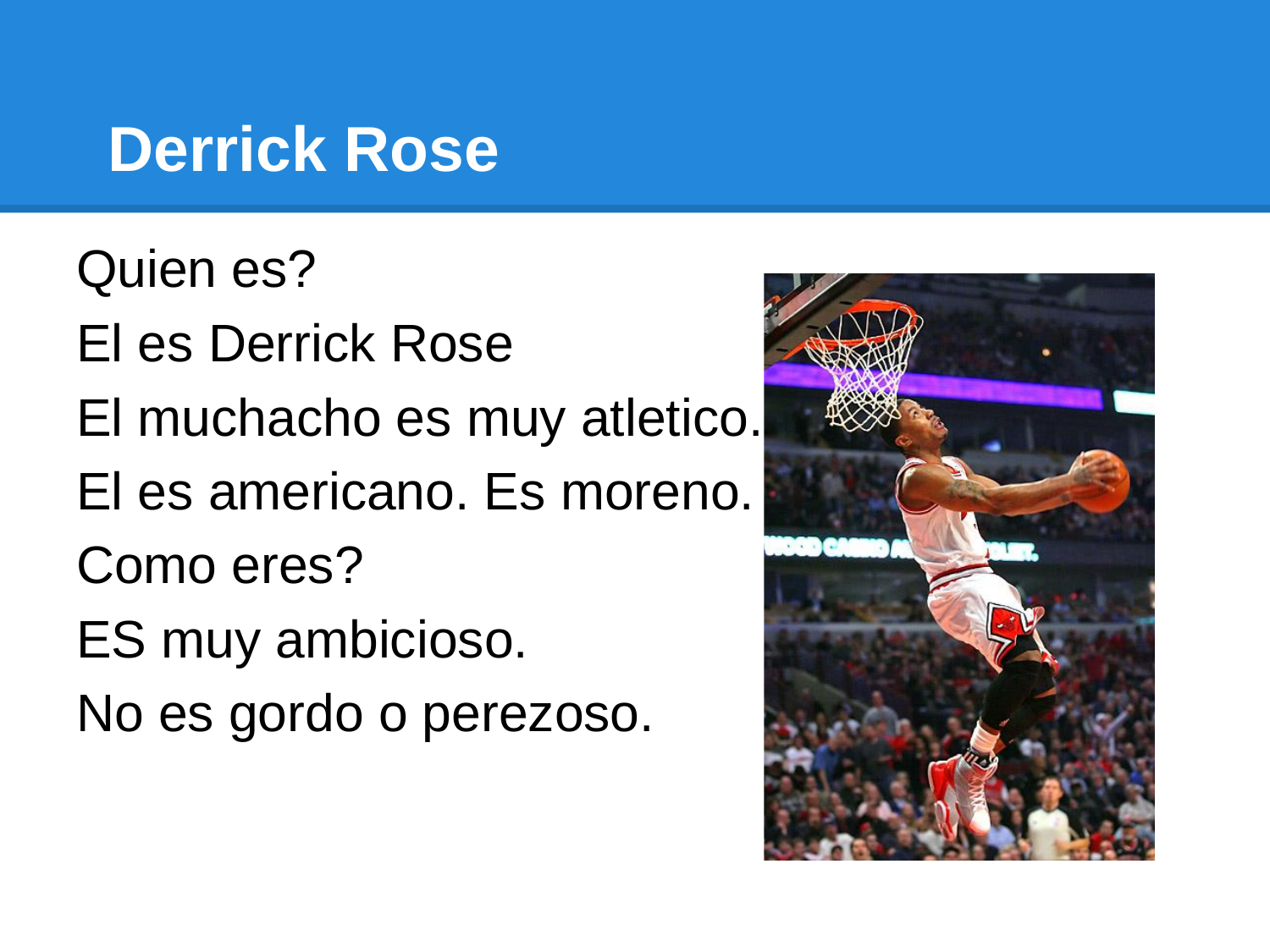

# Derrick Rose
Quien es?
El es Derrick Rose
El muchacho es muy atletico.
El es americano. Es moreno.
Como eres?
ES muy ambicioso.
No es gordo o perezoso.